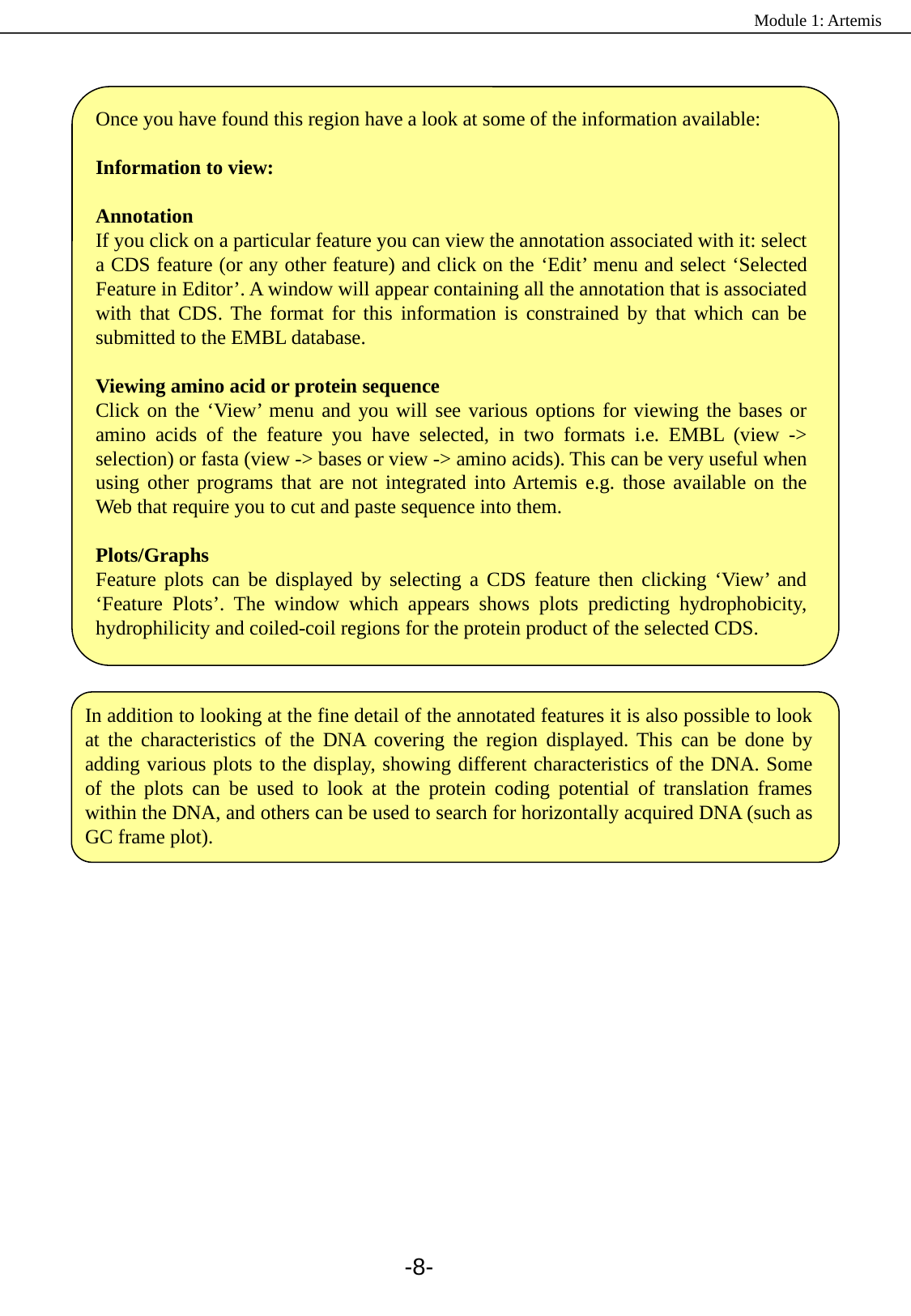

Once you have found this region have a look at some of the information available:

Information to view:

Annotation
If you click on a particular feature you can view the annotation associated with it: select a CDS feature (or any other feature) and click on the ‘Edit’ menu and select ‘Selected Feature in Editor’. A window will appear containing all the annotation that is associated with that CDS. The format for this information is constrained by that which can be submitted to the EMBL database.

Viewing amino acid or protein sequence
Click on the ‘View’ menu and you will see various options for viewing the bases or amino acids of the feature you have selected, in two formats i.e. EMBL (view -> selection) or fasta (view -> bases or view -> amino acids). This can be very useful when using other programs that are not integrated into Artemis e.g. those available on the Web that require you to cut and paste sequence into them.

Plots/Graphs
Feature plots can be displayed by selecting a CDS feature then clicking ‘View’ and ‘Feature Plots’. The window which appears shows plots predicting hydrophobicity, hydrophilicity and coiled-coil regions for the protein product of the selected CDS.

In addition to looking at the fine detail of the annotated features it is also possible to look at the characteristics of the DNA covering the region displayed. This can be done by adding various plots to the display, showing different characteristics of the DNA. Some of the plots can be used to look at the protein coding potential of translation frames within the DNA, and others can be used to search for horizontally acquired DNA (such as GC frame plot).